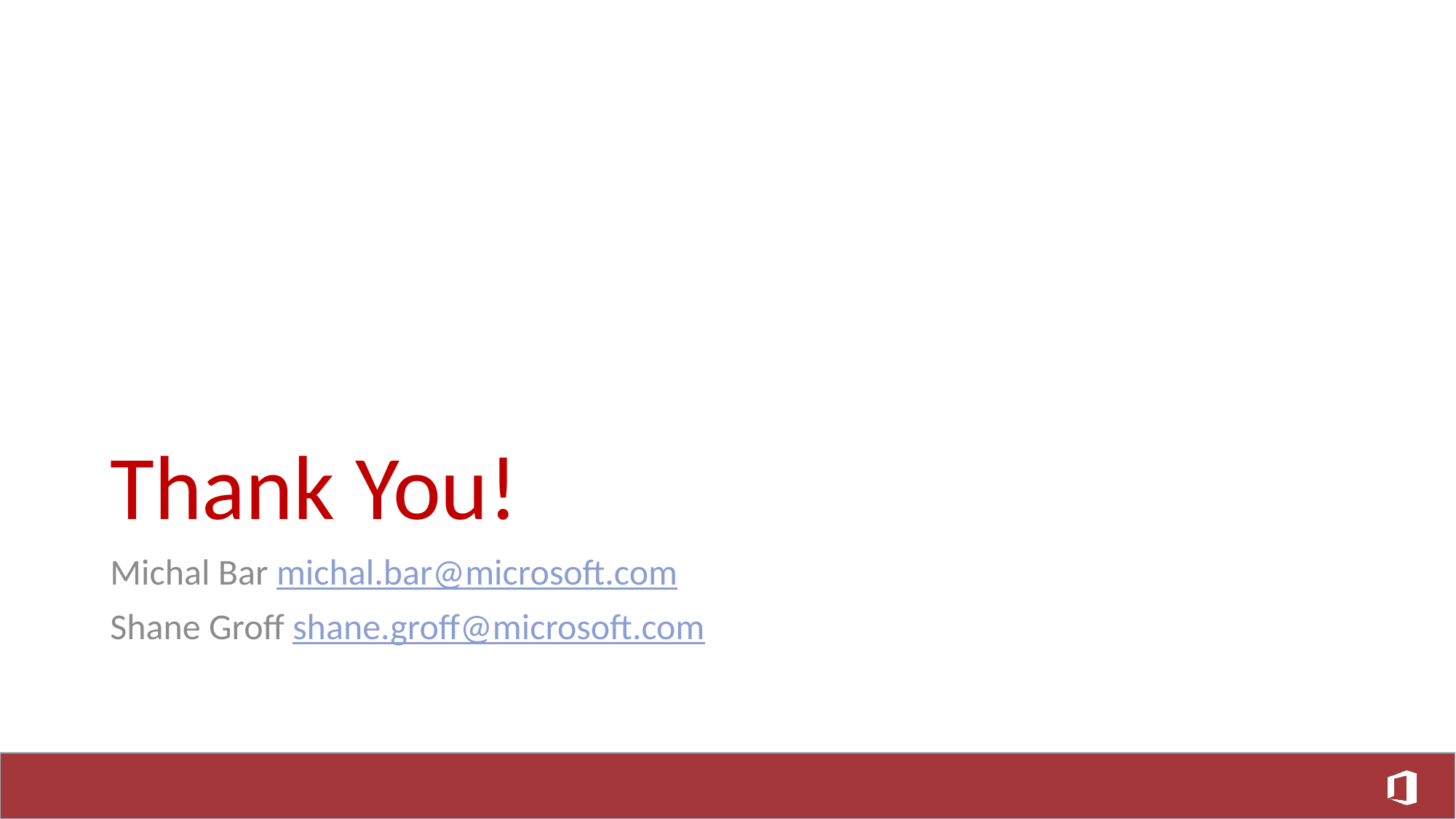

# Thank You!
Michal Bar michal.bar@microsoft.com
Shane Groff shane.groff@microsoft.com